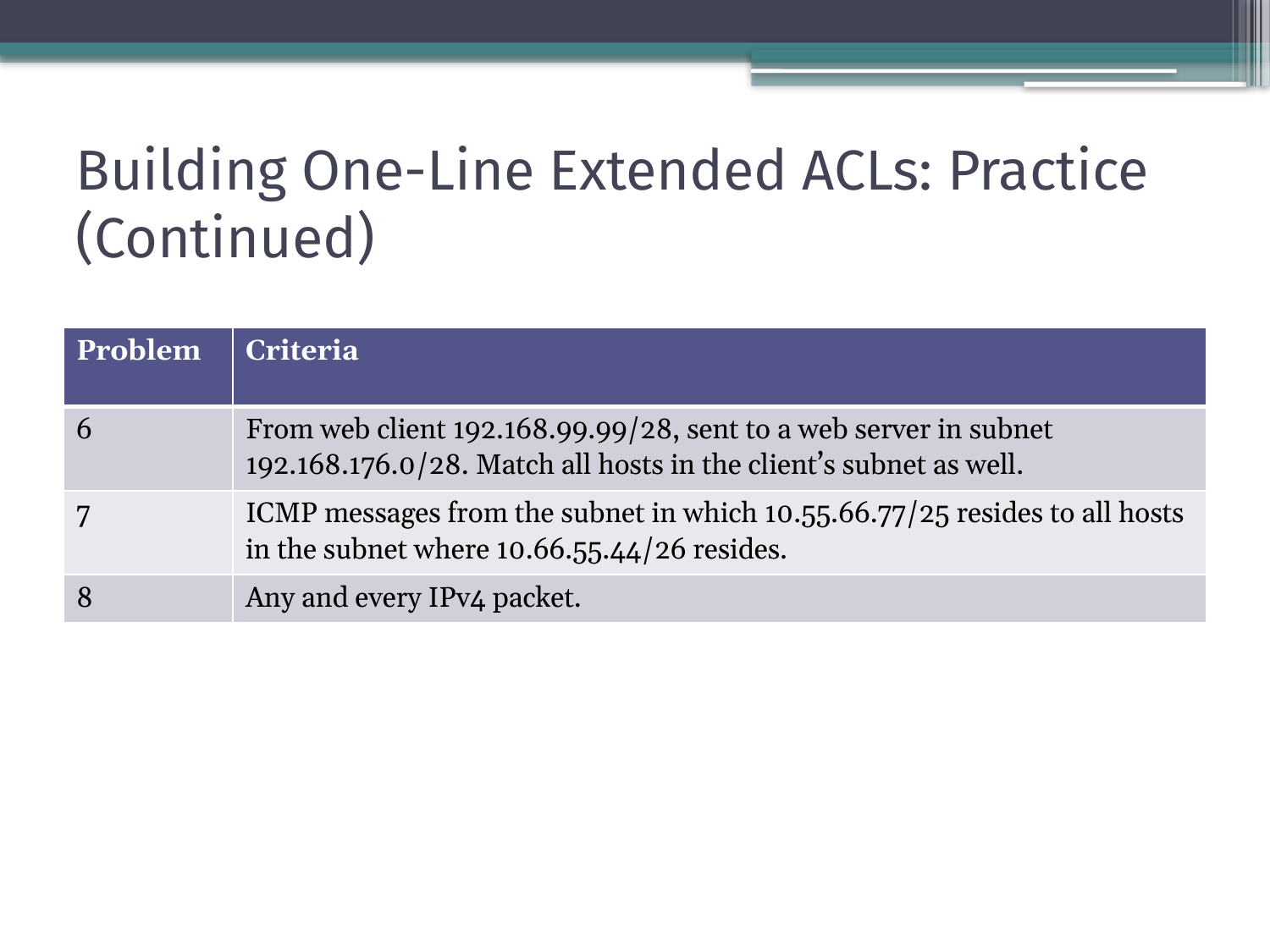

# Building One-Line Extended ACLs: Practice (Continued)
| Problem | Criteria |
| --- | --- |
| 6 | From web client 192.168.99.99/28, sent to a web server in subnet 192.168.176.0/28. Match all hosts in the client’s subnet as well. |
| 7 | ICMP messages from the subnet in which 10.55.66.77/25 resides to all hosts in the subnet where 10.66.55.44/26 resides. |
| 8 | Any and every IPv4 packet. |